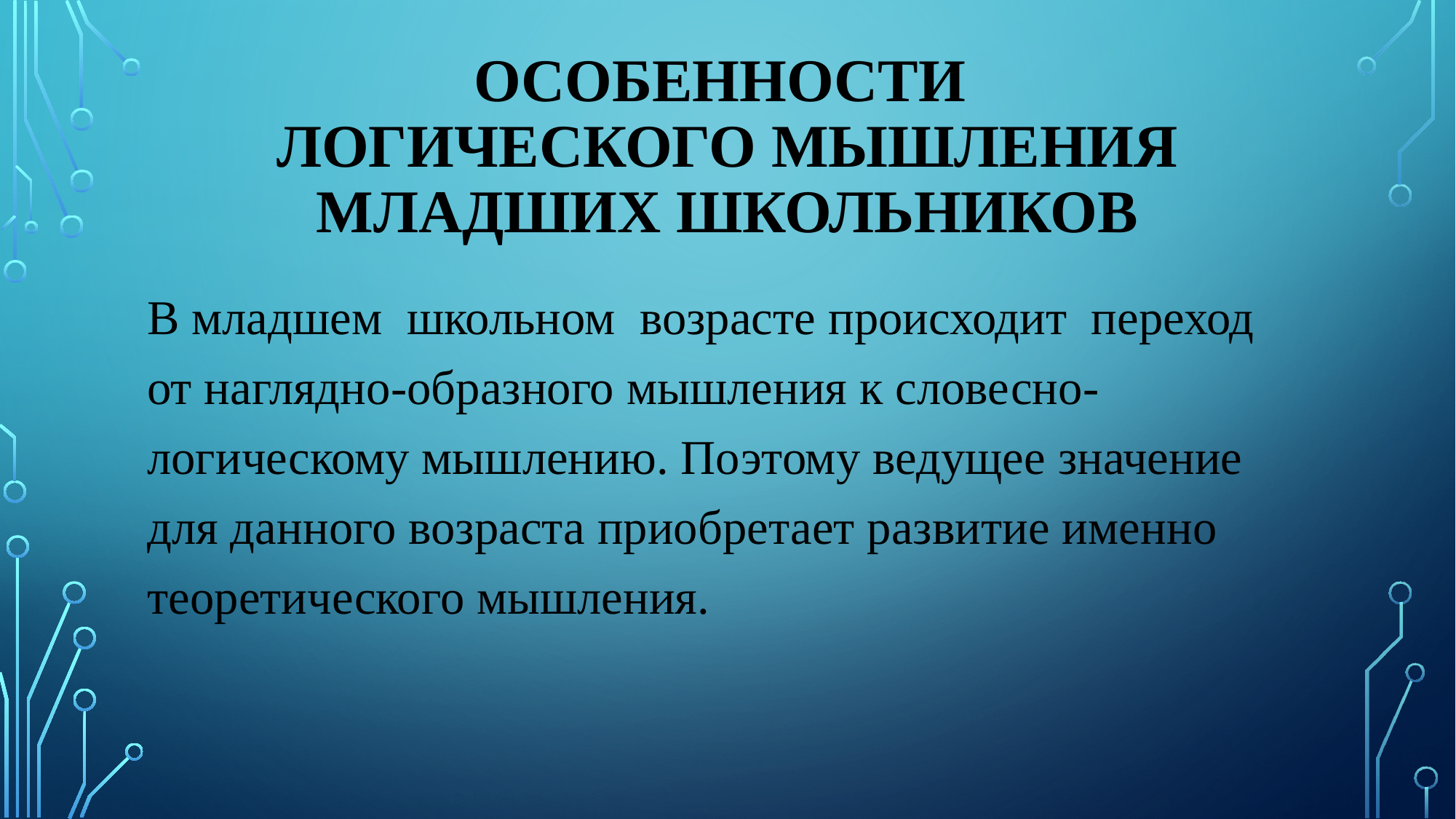

# Особенности логического мышления младших школьников
В младшем  школьном  возрасте происходит  переход от наглядно-образного мышления к словесно-логическому мышлению. Поэтому ведущее значение для данного возраста приобретает развитие именно теоретического мышления.